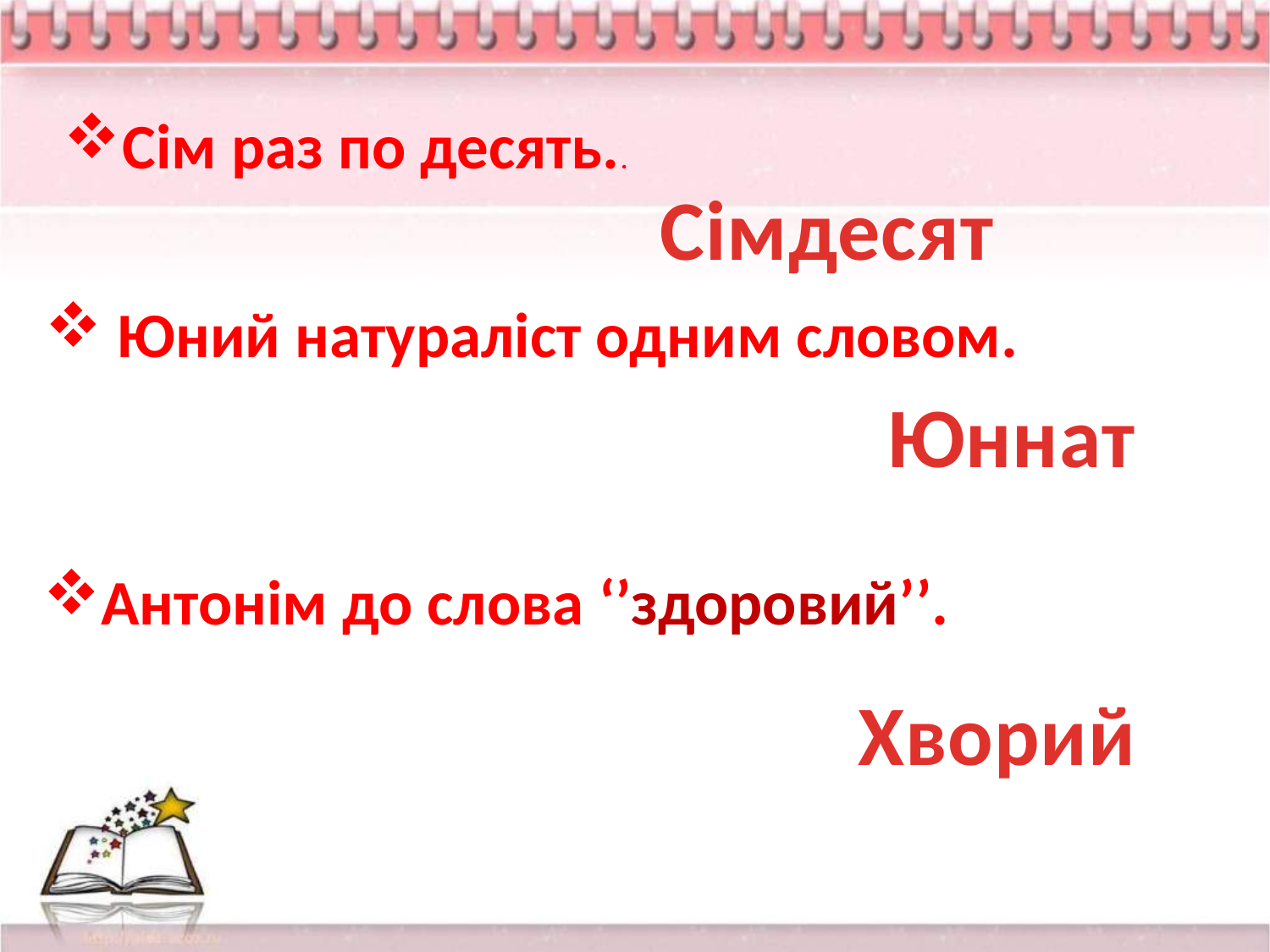

Сім раз по десять..
Сімдесят
 Юний натураліст одним словом.
Юннат
Антонім до слова ‘’здоровий’’.
Хворий